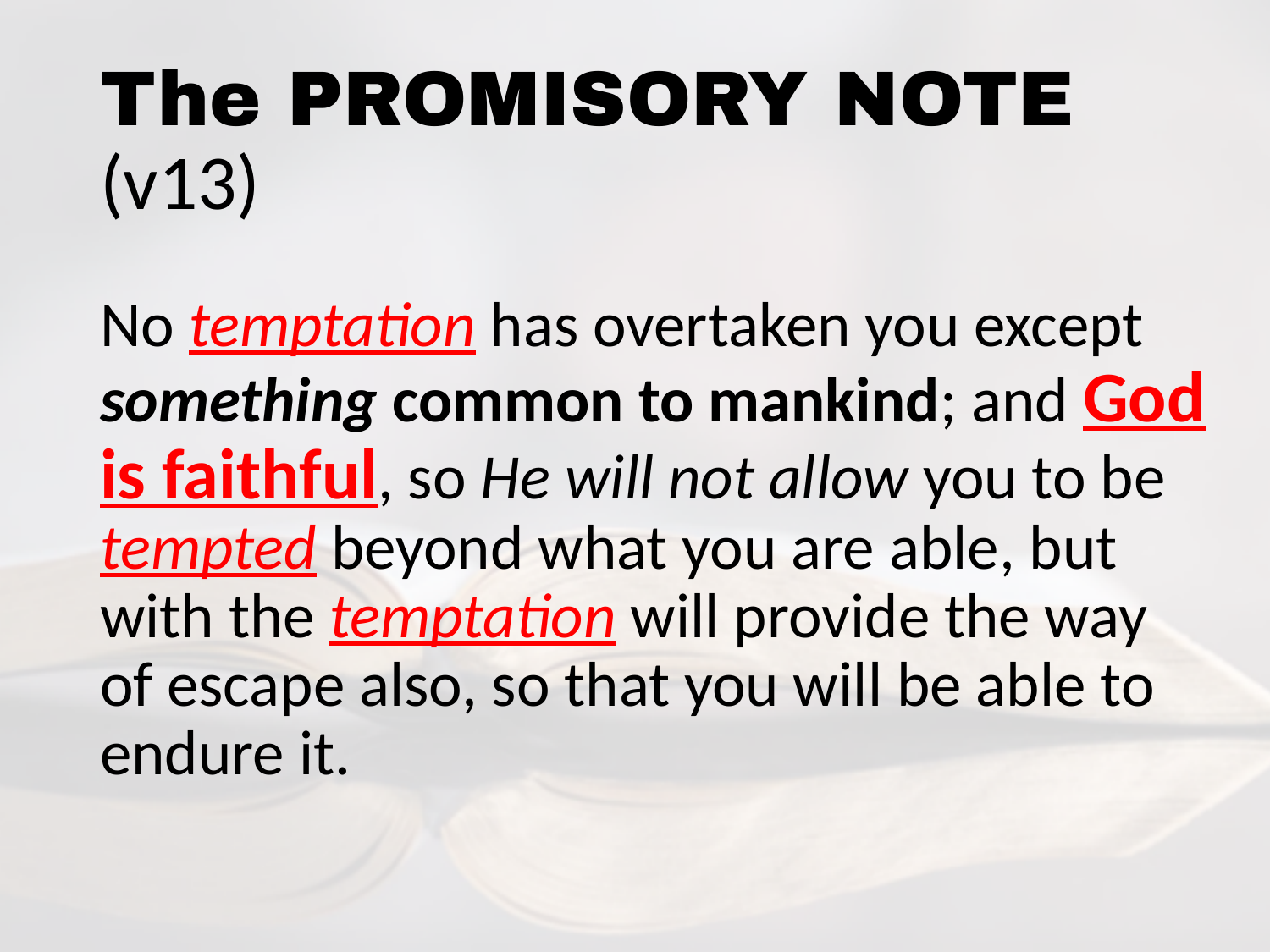

# The PROMISORY NOTE (v13)
No temptation has overtaken you except something common to mankind; and God is faithful, so He will not allow you to be tempted beyond what you are able, but with the temptation will provide the way of escape also, so that you will be able to endure it.